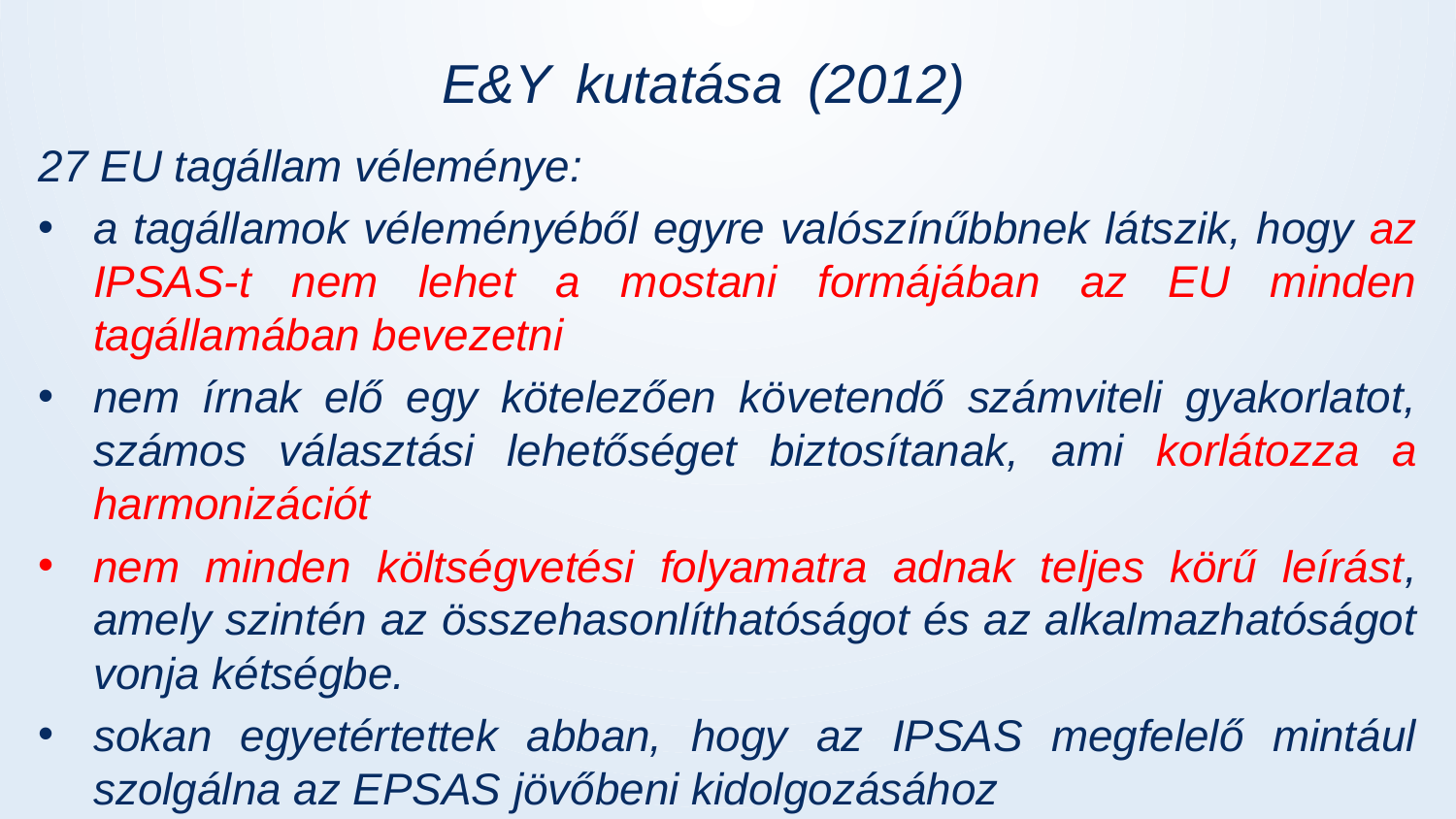

# E&Y kutatása (2012)
27 EU tagállam véleménye:
a tagállamok véleményéből egyre valószínűbbnek látszik, hogy az IPSAS-t nem lehet a mostani formájában az EU minden tagállamában bevezetni
nem írnak elő egy kötelezően követendő számviteli gyakorlatot, számos választási lehetőséget biztosítanak, ami korlátozza a harmonizációt
nem minden költségvetési folyamatra adnak teljes körű leírást, amely szintén az összehasonlíthatóságot és az alkalmazhatóságot vonja kétségbe.
sokan egyetértettek abban, hogy az IPSAS megfelelő mintául szolgálna az EPSAS jövőbeni kidolgozásához